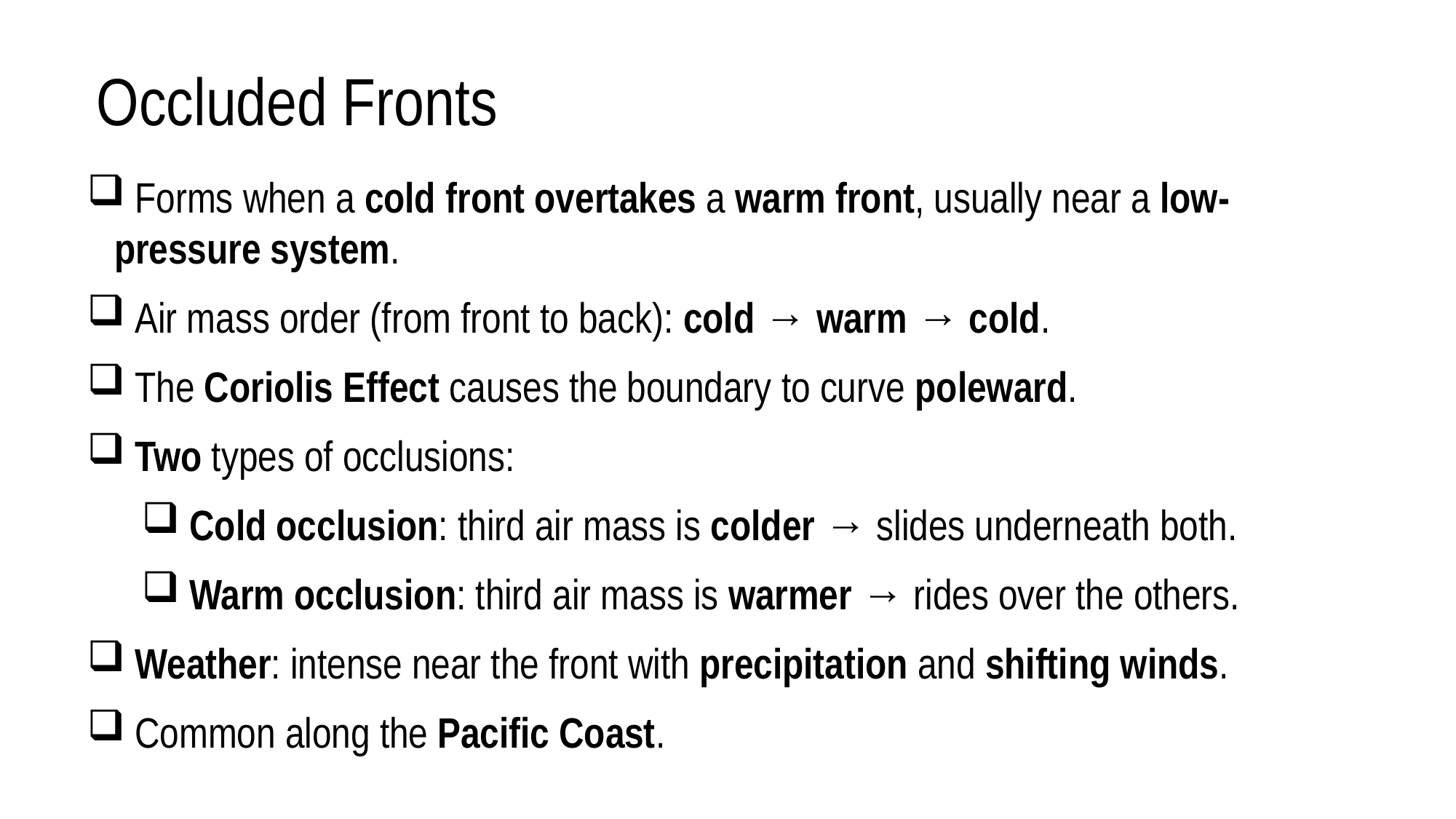

# Occluded Fronts
 Forms when a cold front overtakes a warm front, usually near a low-pressure system.
 Air mass order (from front to back): cold → warm → cold.
 The Coriolis Effect causes the boundary to curve poleward.
 Two types of occlusions:
 Cold occlusion: third air mass is colder → slides underneath both.
 Warm occlusion: third air mass is warmer → rides over the others.
 Weather: intense near the front with precipitation and shifting winds.
 Common along the Pacific Coast.